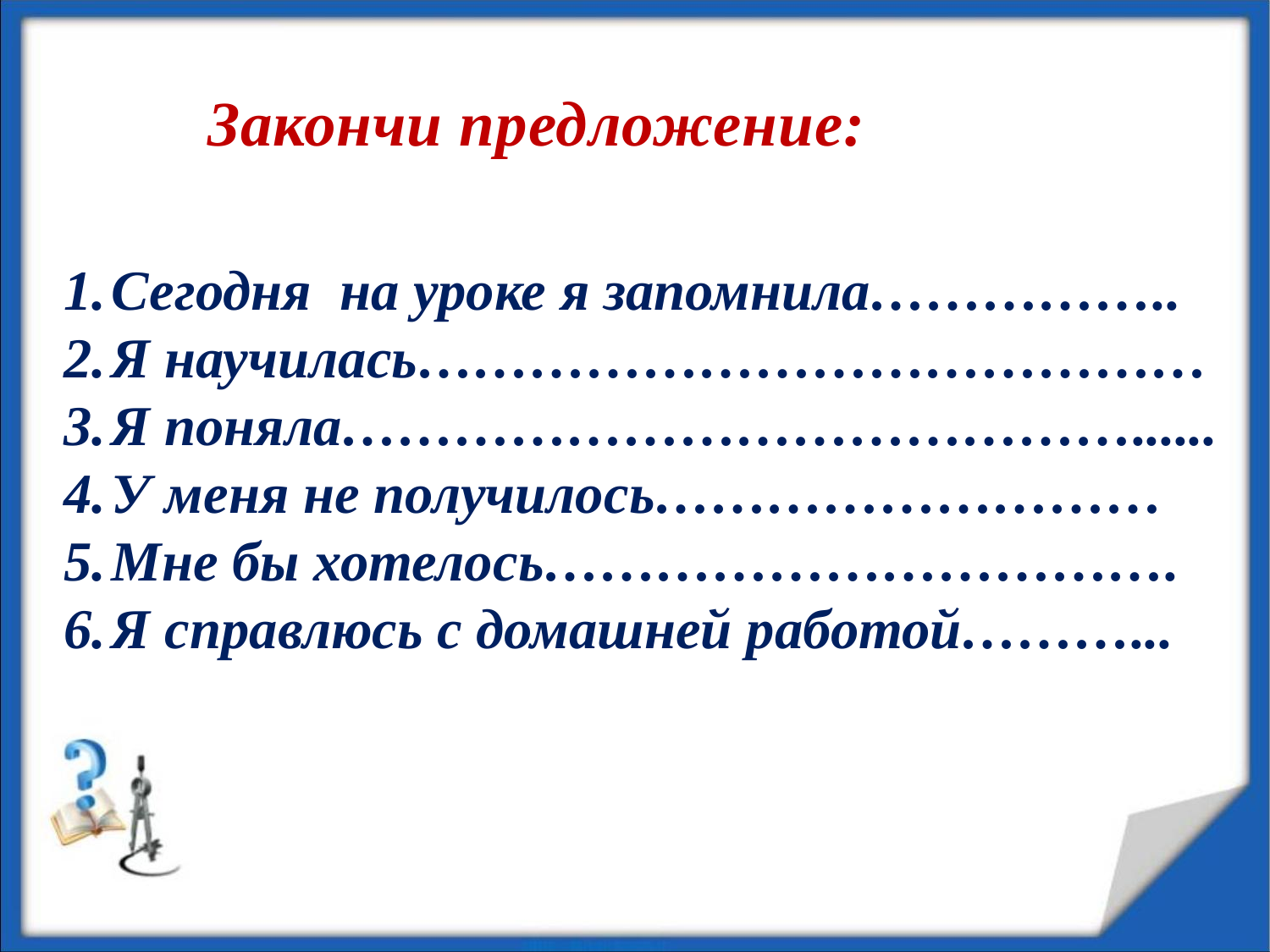

Закончи предложение:
Сегодня  на уроке я запомнила……………..
Я научилась……………………………………
Я поняла……………………………………......
У меня не получилось………………………
Мне бы хотелось…………………………….
Я справлюсь с домашней работой………...